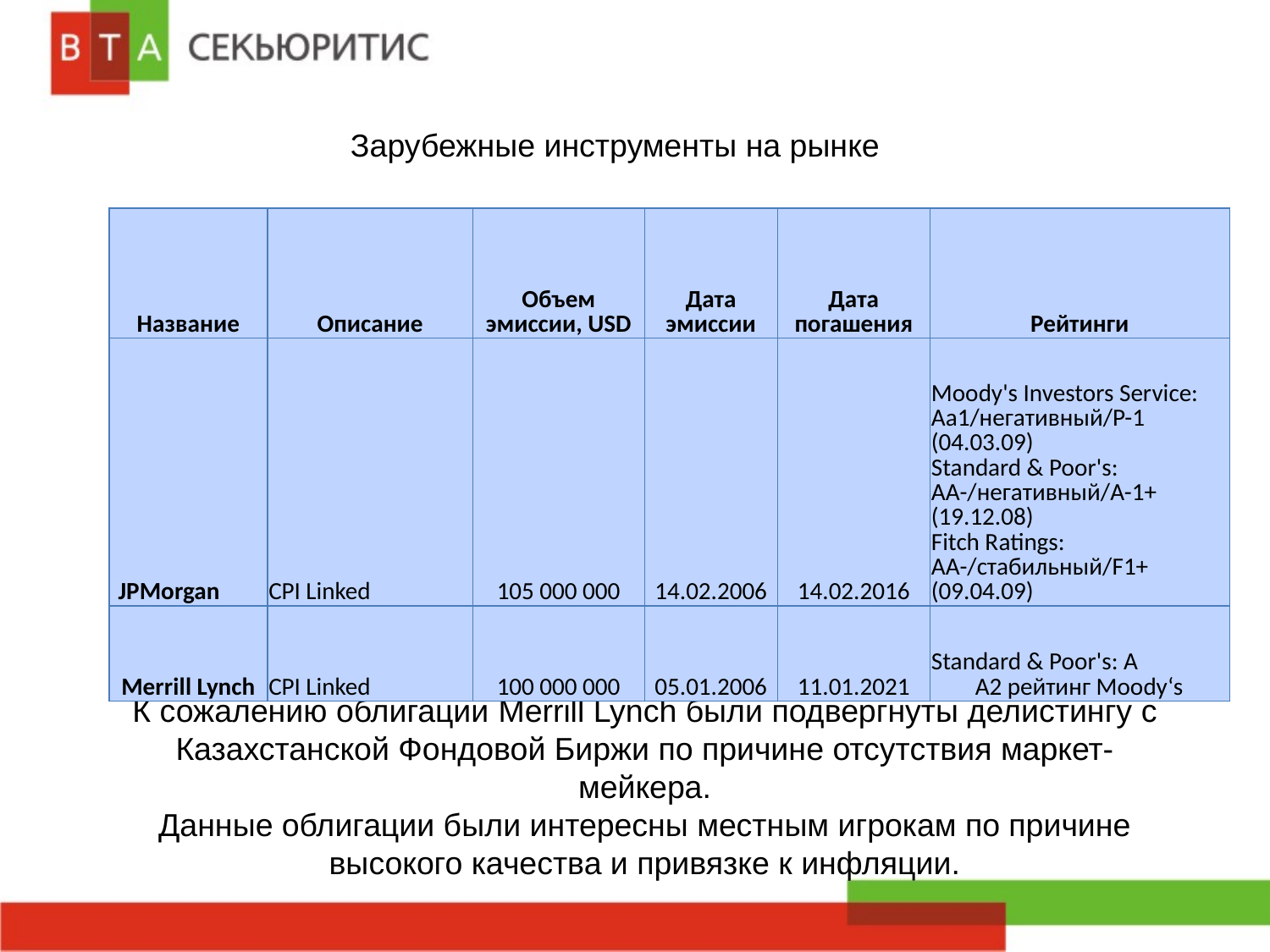

Зарубежные инструменты на рынке
| Название | Описание | Объем эмиссии, USD | Дата эмиссии | Дата погашения | Рейтинги |
| --- | --- | --- | --- | --- | --- |
| JPMorgan | CPI Linked | 105 000 000 | 14.02.2006 | 14.02.2016 | Moody's Investors Service: Aa1/негативный/P-1 (04.03.09) Standard & Poor's: AA-/негативный/A-1+ (19.12.08) Fitch Ratings: AA-/стабильный/F1+ (09.04.09) |
| Merrill Lynch | CPI Linked | 100 000 000 | 05.01.2006 | 11.01.2021 | Standard & Poor's: A A2 рейтинг Moody‘s |
К сожалению облигации Merrill Lynch были подвергнуты делистингу с Казахстанской Фондовой Биржи по причине отсутствия маркет-мейкера.
Данные облигации были интересны местным игрокам по причине высокого качества и привязке к инфляции.